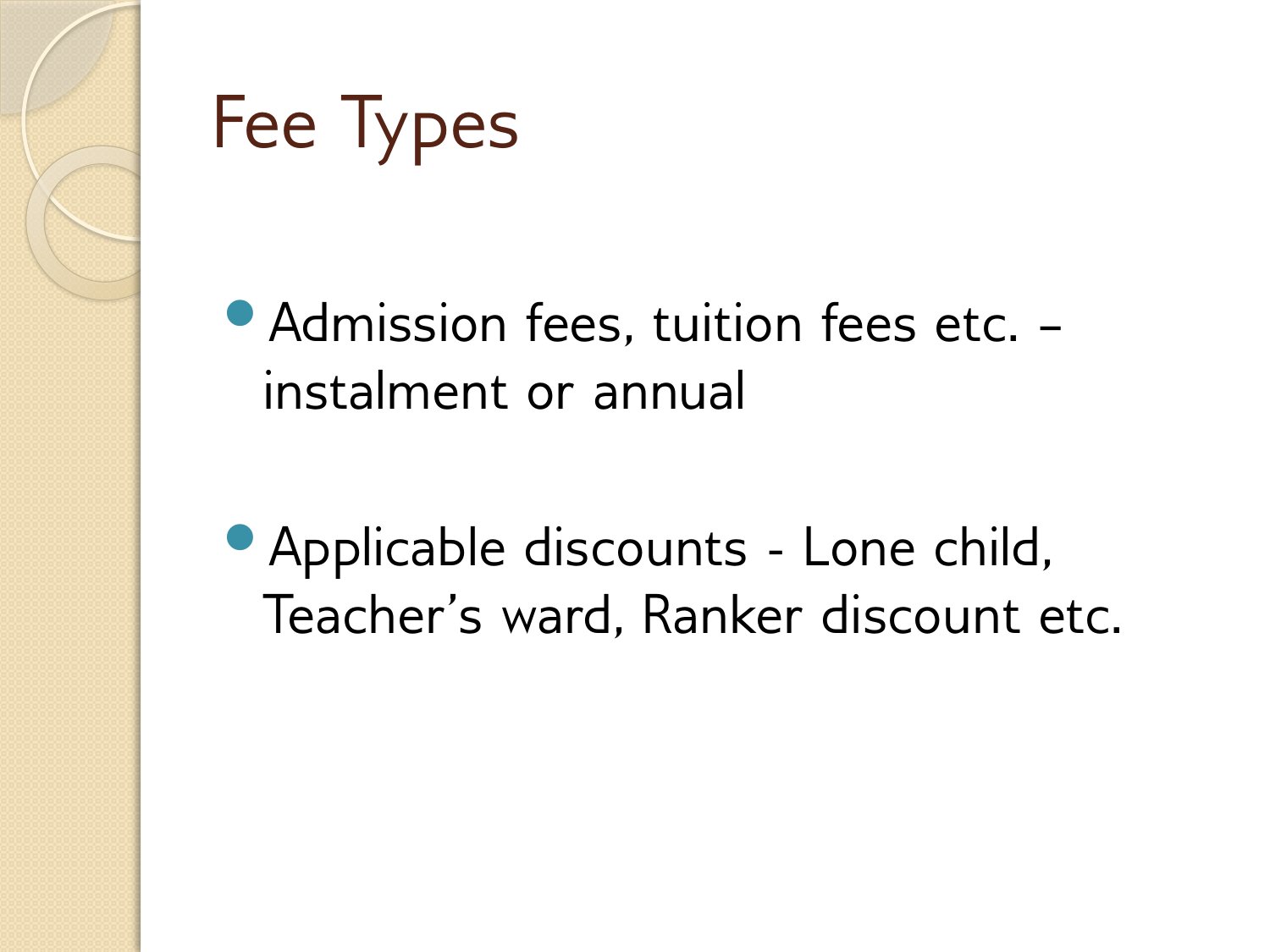

# Fee Types

Admission fees, tuition fees etc. –instalment or annual

Applicable discounts - Lone child, Teacher’s ward, Ranker discount etc.